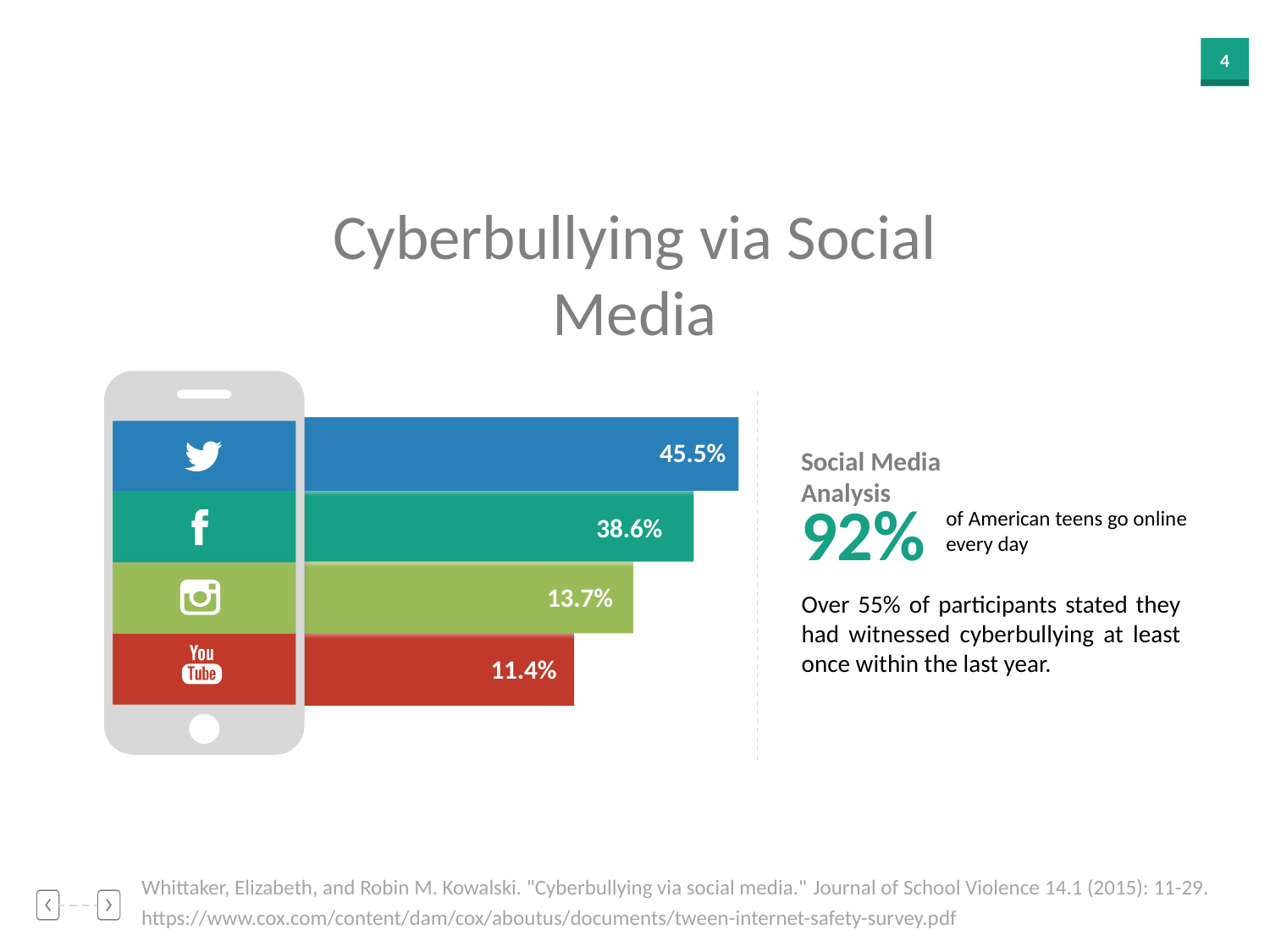

Cyberbullying via Social Media

45.5%

38.6%

13.7%

11.4%
Social Media Analysis
92%
of American teens go online every day
Over 55% of participants stated they had witnessed cyberbullying at least once within the last year.
Whittaker, Elizabeth, and Robin M. Kowalski. "Cyberbullying via social media." Journal of School Violence 14.1 (2015): 11-29.
https://www.cox.com/content/dam/cox/aboutus/documents/tween-internet-safety-survey.pdf